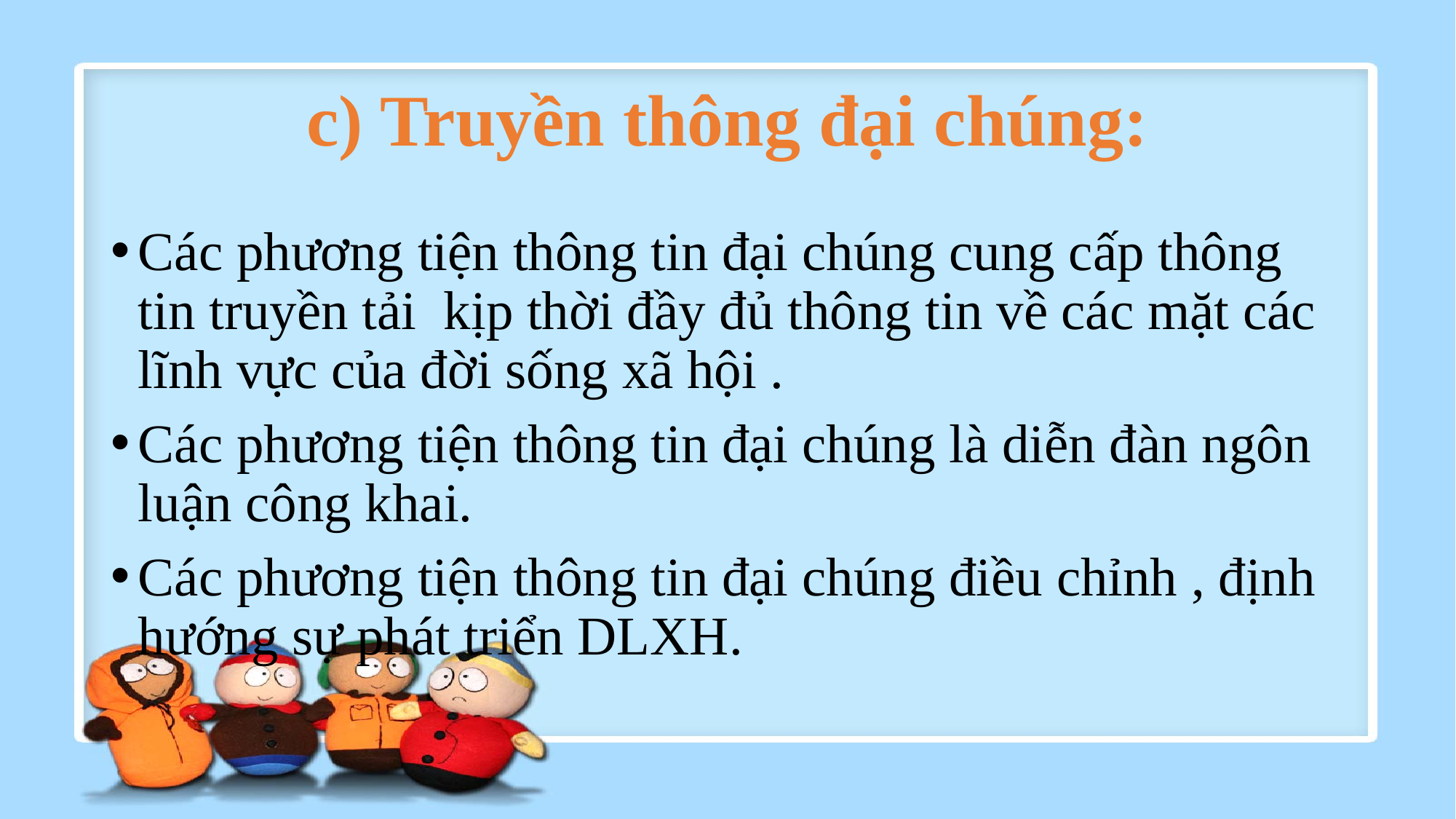

# c) Truyền thông đại chúng:
Các phương tiện thông tin đại chúng cung cấp thông tin truyền tải  kịp thời đầy đủ thông tin về các mặt các lĩnh vực của đời sống xã hội .
Các phương tiện thông tin đại chúng là diễn đàn ngôn luận công khai.
Các phương tiện thông tin đại chúng điều chỉnh , định hướng sự phát triển DLXH.